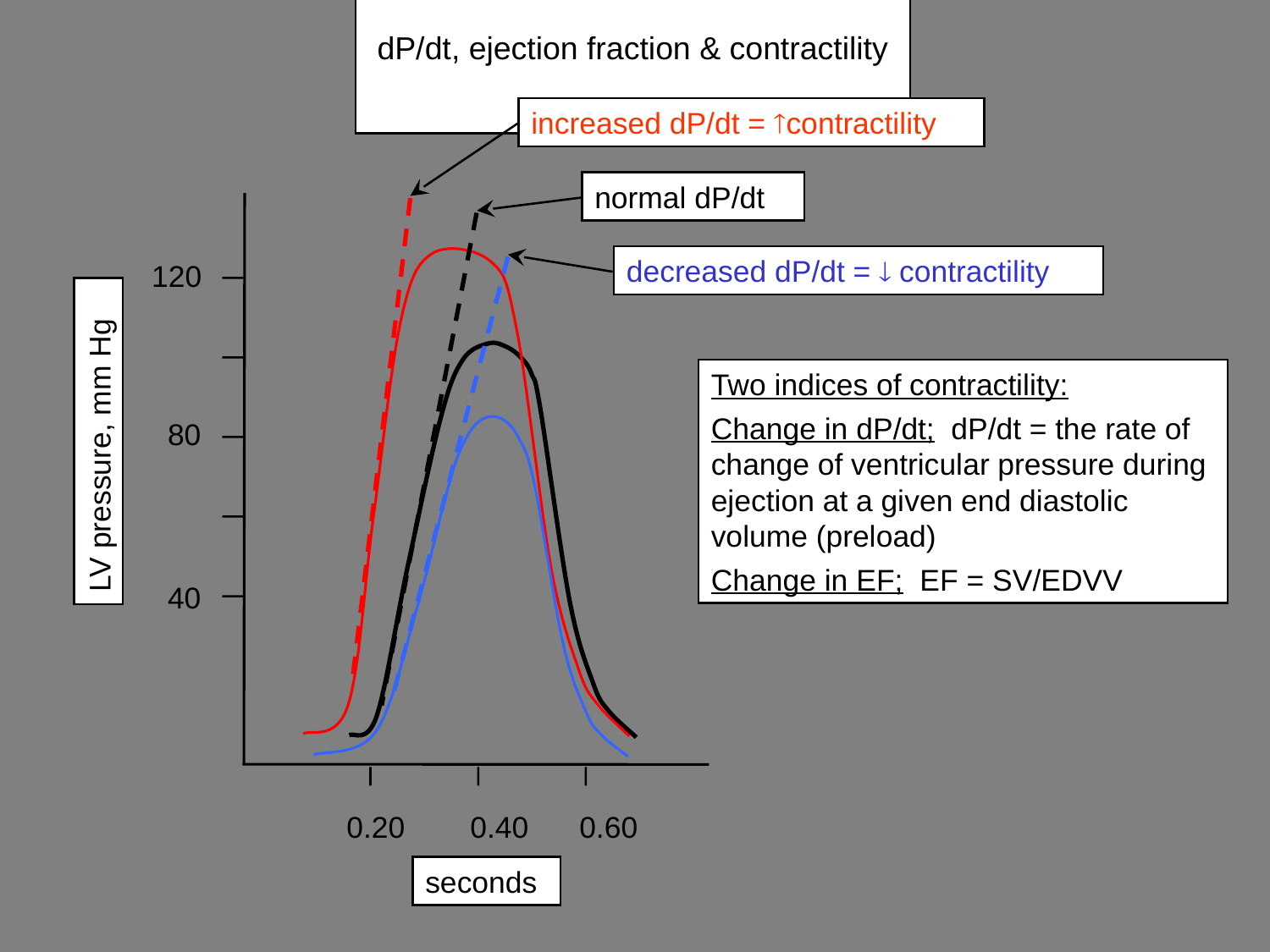

# dP/dt, ejection fraction & contractility
increased dP/dt = ↑contractility

120

80

40

0.20
0.40
0.60
seconds
normal dP/dt
decreased dP/dt = ↓ contractility
Two indices of contractility:
Change in dP/dt;  dP/dt = the rate of change of ventricular pressure during ejection at a given end diastolic volume (preload)
Change in EF;  EF = SV/EDVV
LV pressure, mm Hg